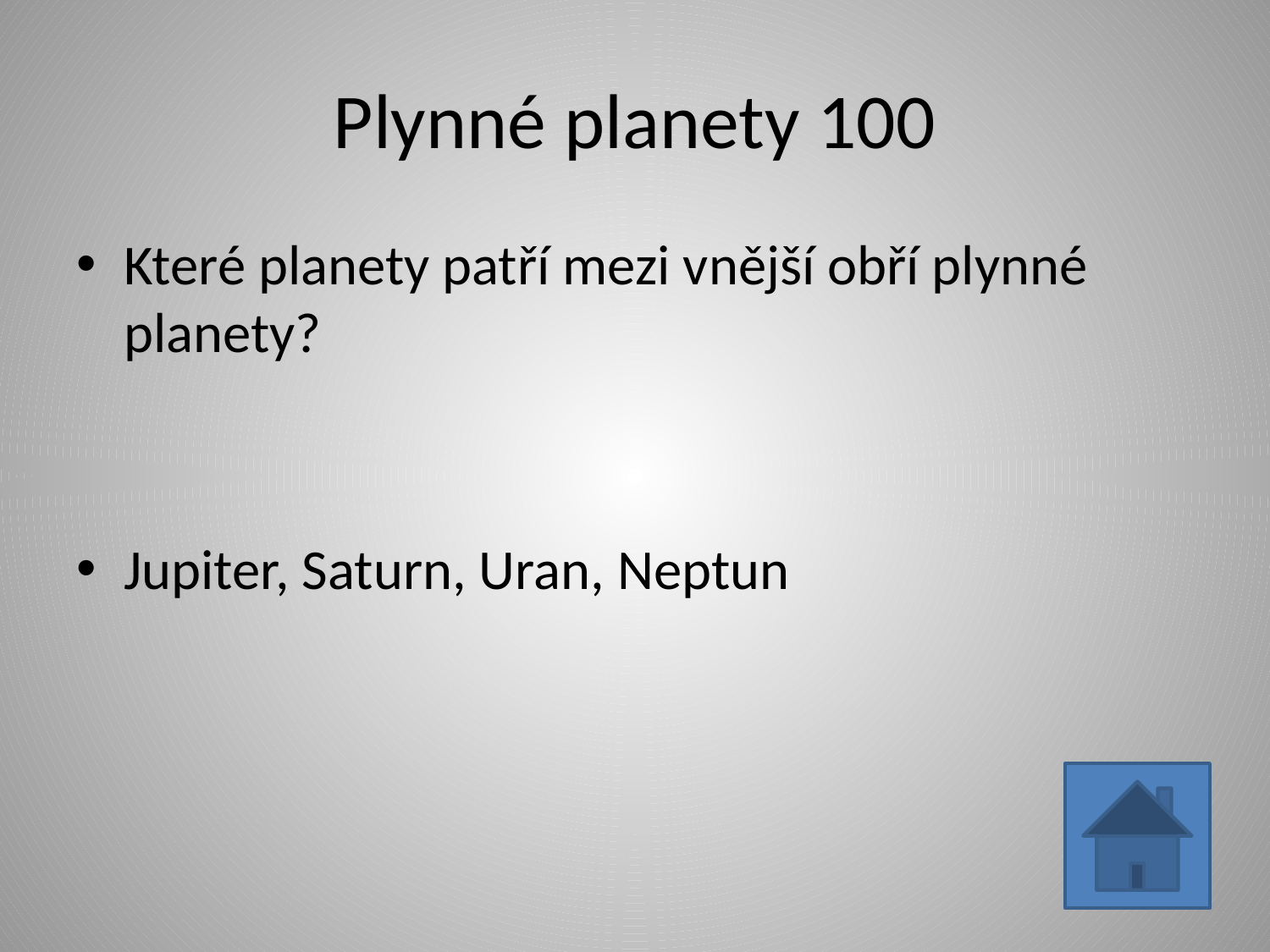

# Plynné planety 100
Které planety patří mezi vnější obří plynné planety?

Jupiter, Saturn, Uran, Neptun